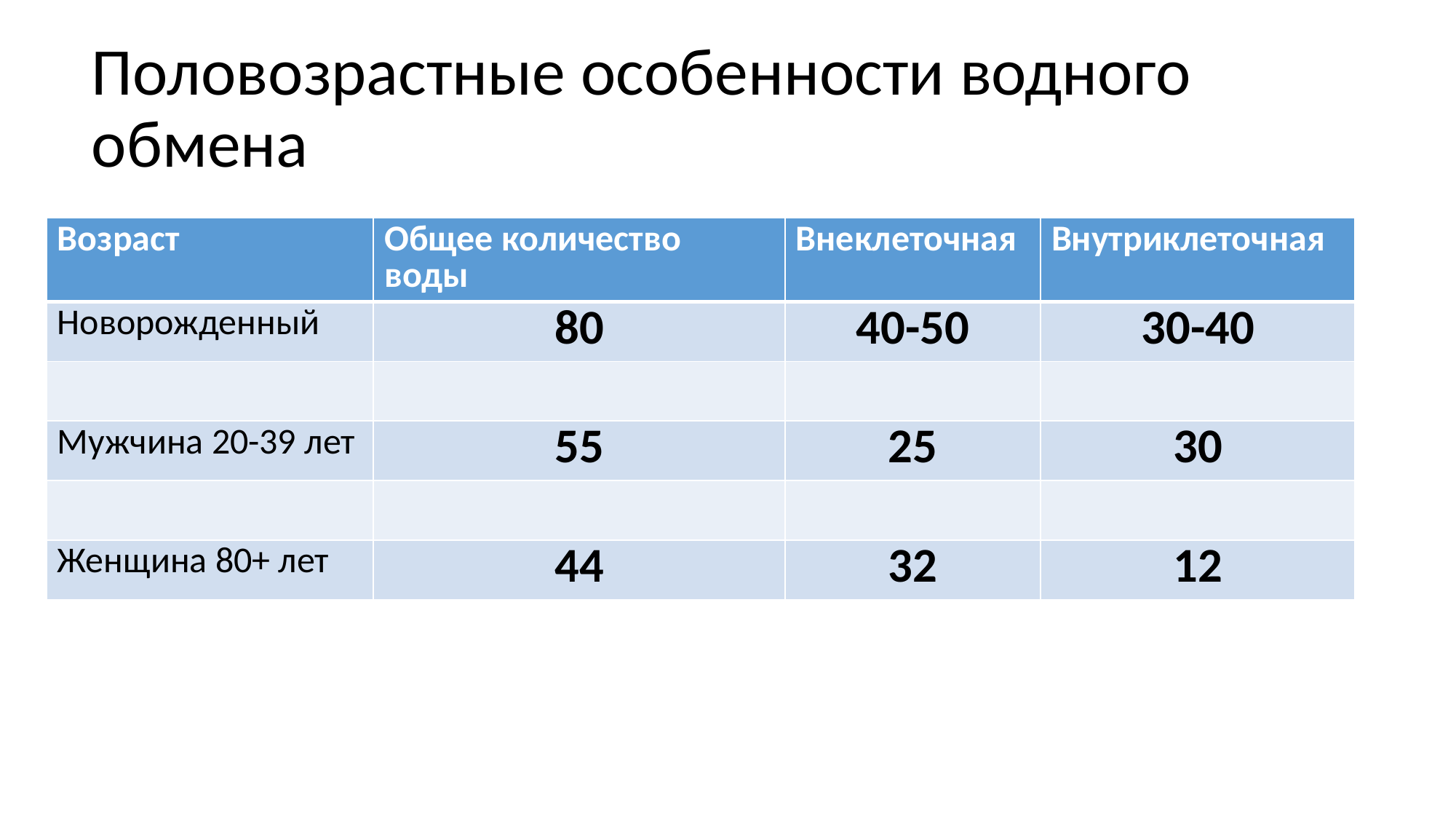

# Половозрастные особенности водного обмена
| Возраст | Общее количество воды | Внеклеточная | Внутриклеточная |
| --- | --- | --- | --- |
| Новорожденный | 80 | 40-50 | 30-40 |
|  |  |  |  |
| Мужчина 20-39 лет | 55 | 25 | 30 |
|  |  |  |  |
| Женщина 80+ лет | 44 | 32 | 12 |